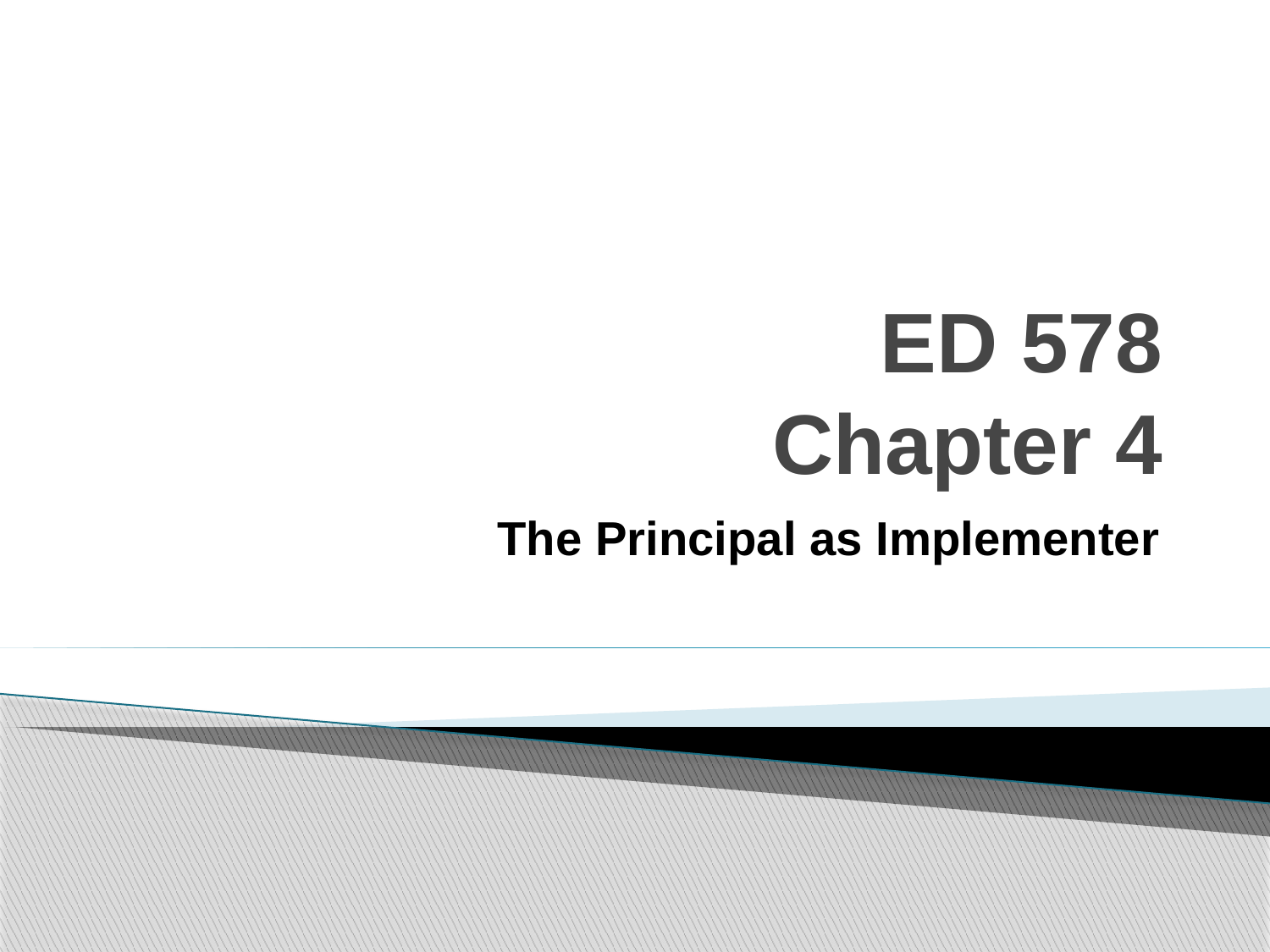

# ED 578 Chapter 4
The Principal as Implementer